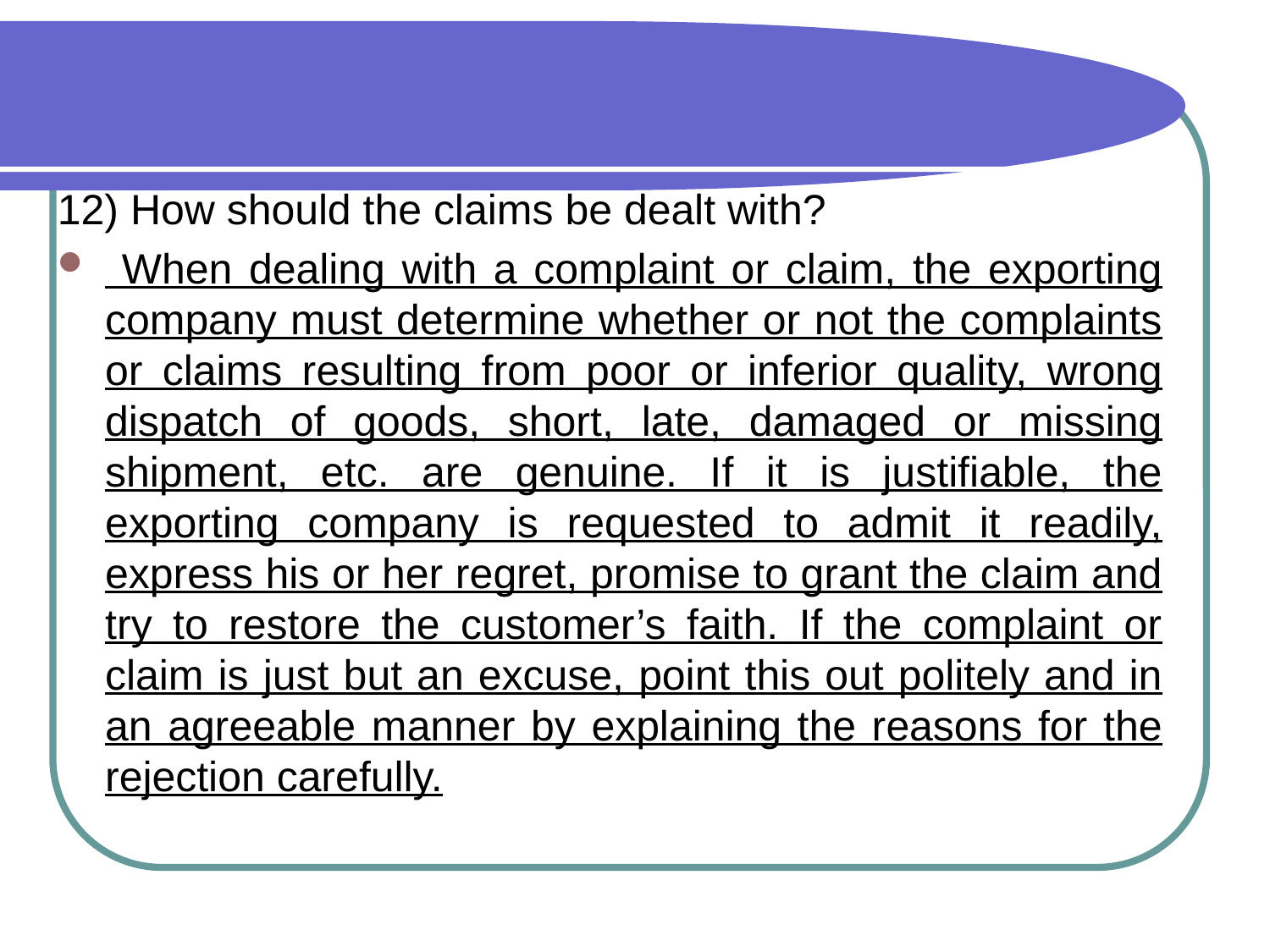

#
12) How should the claims be dealt with?
 When dealing with a complaint or claim, the exporting company must determine whether or not the complaints or claims resulting from poor or inferior quality, wrong dispatch of goods, short, late, damaged or missing shipment, etc. are genuine. If it is justifiable, the exporting company is requested to admit it readily, express his or her regret, promise to grant the claim and try to restore the customer’s faith. If the complaint or claim is just but an excuse, point this out politely and in an agreeable manner by explaining the reasons for the rejection carefully.